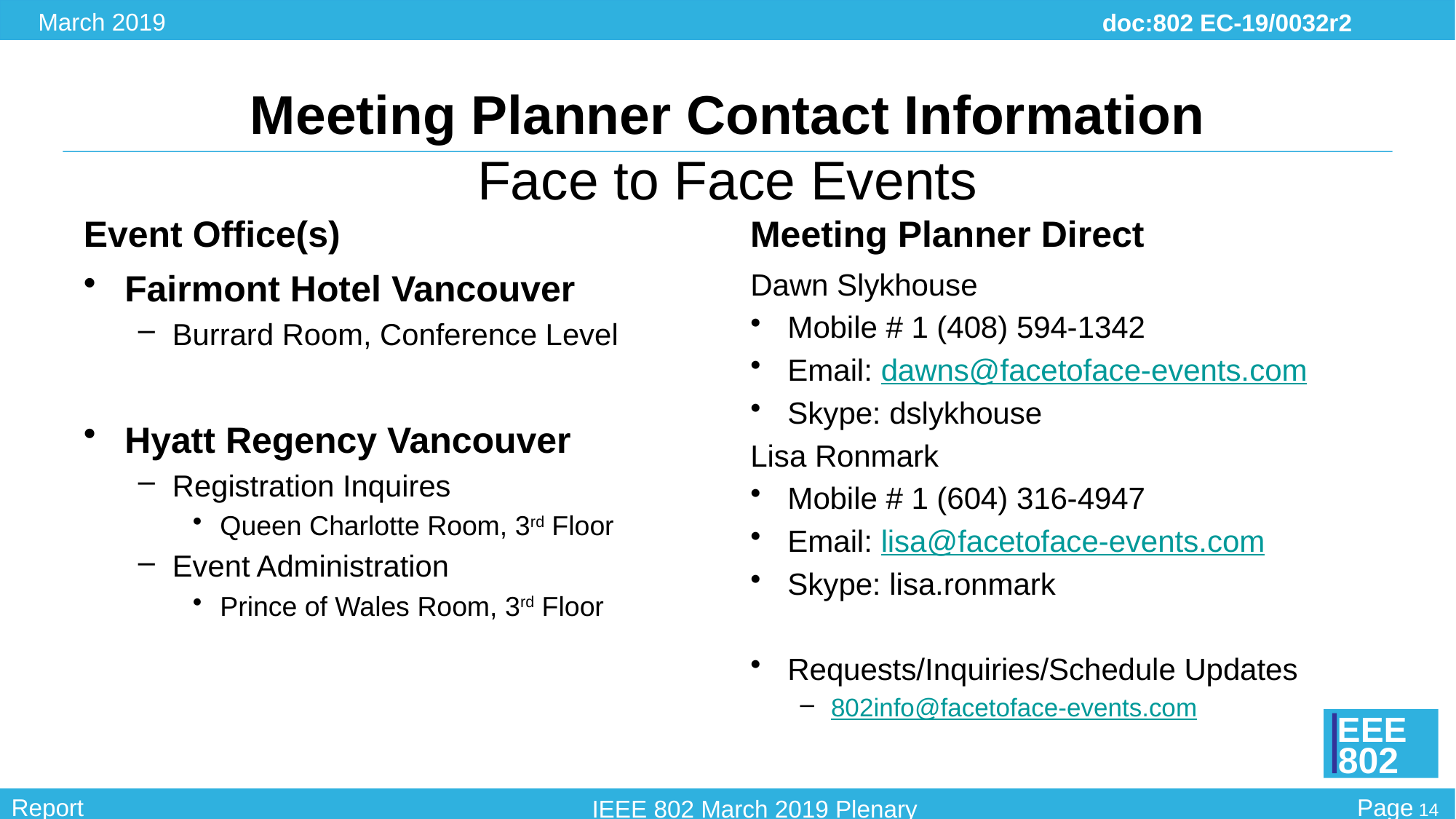

# Meeting Planner Contact Information Face to Face Events
Event Office(s)
Meeting Planner Direct
Fairmont Hotel Vancouver
Burrard Room, Conference Level

Hyatt Regency Vancouver
Registration Inquires
Queen Charlotte Room, 3rd Floor
Event Administration
Prince of Wales Room, 3rd Floor
Dawn Slykhouse
Mobile # 1 (408) 594-1342
Email: dawns@facetoface-events.com
Skype: dslykhouse
Lisa Ronmark
Mobile # 1 (604) 316-4947
Email: lisa@facetoface-events.com
Skype: lisa.ronmark

Requests/Inquiries/Schedule Updates
802info@facetoface-events.com